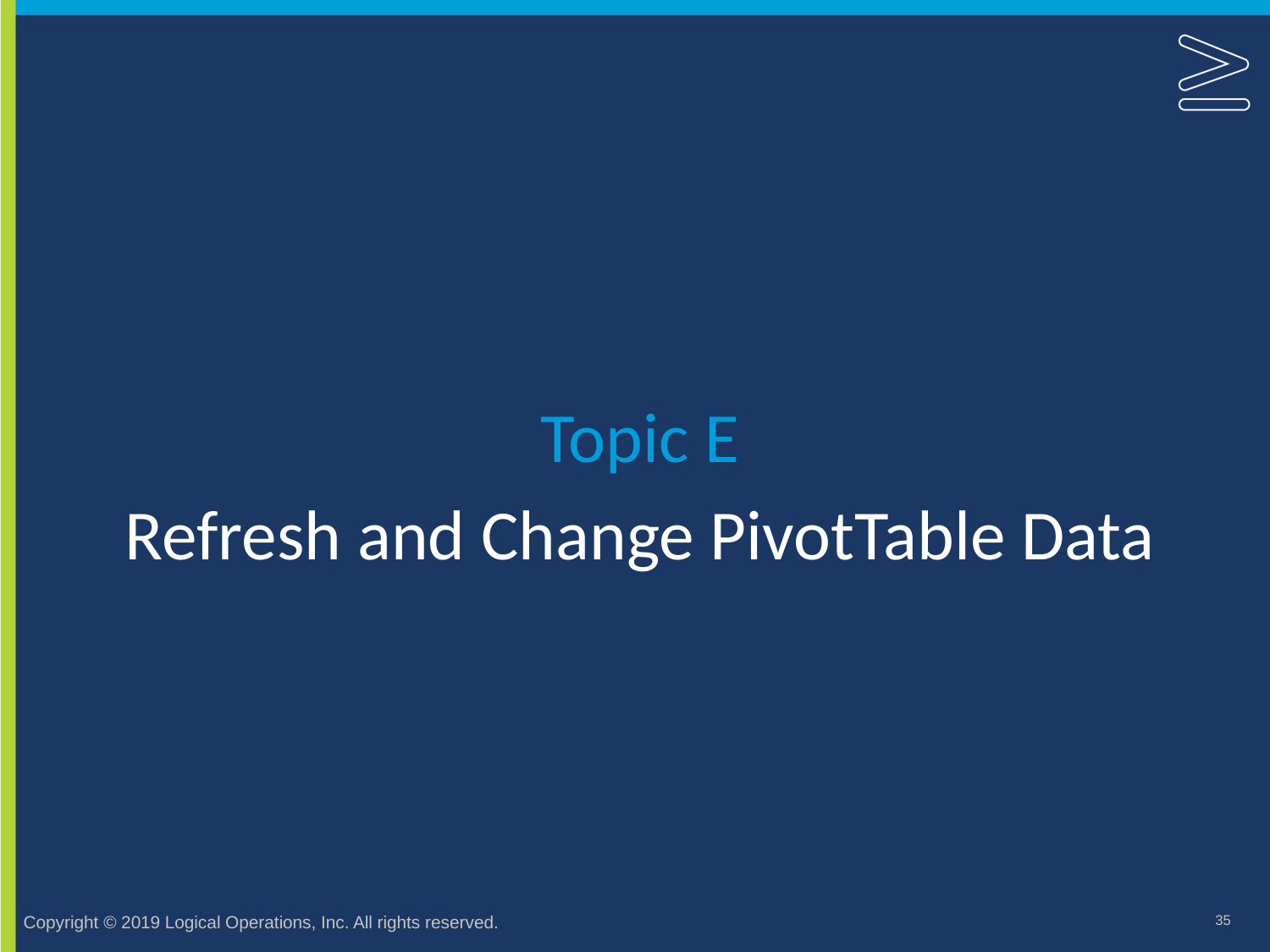

Topic E
# Refresh and Change PivotTable Data
35